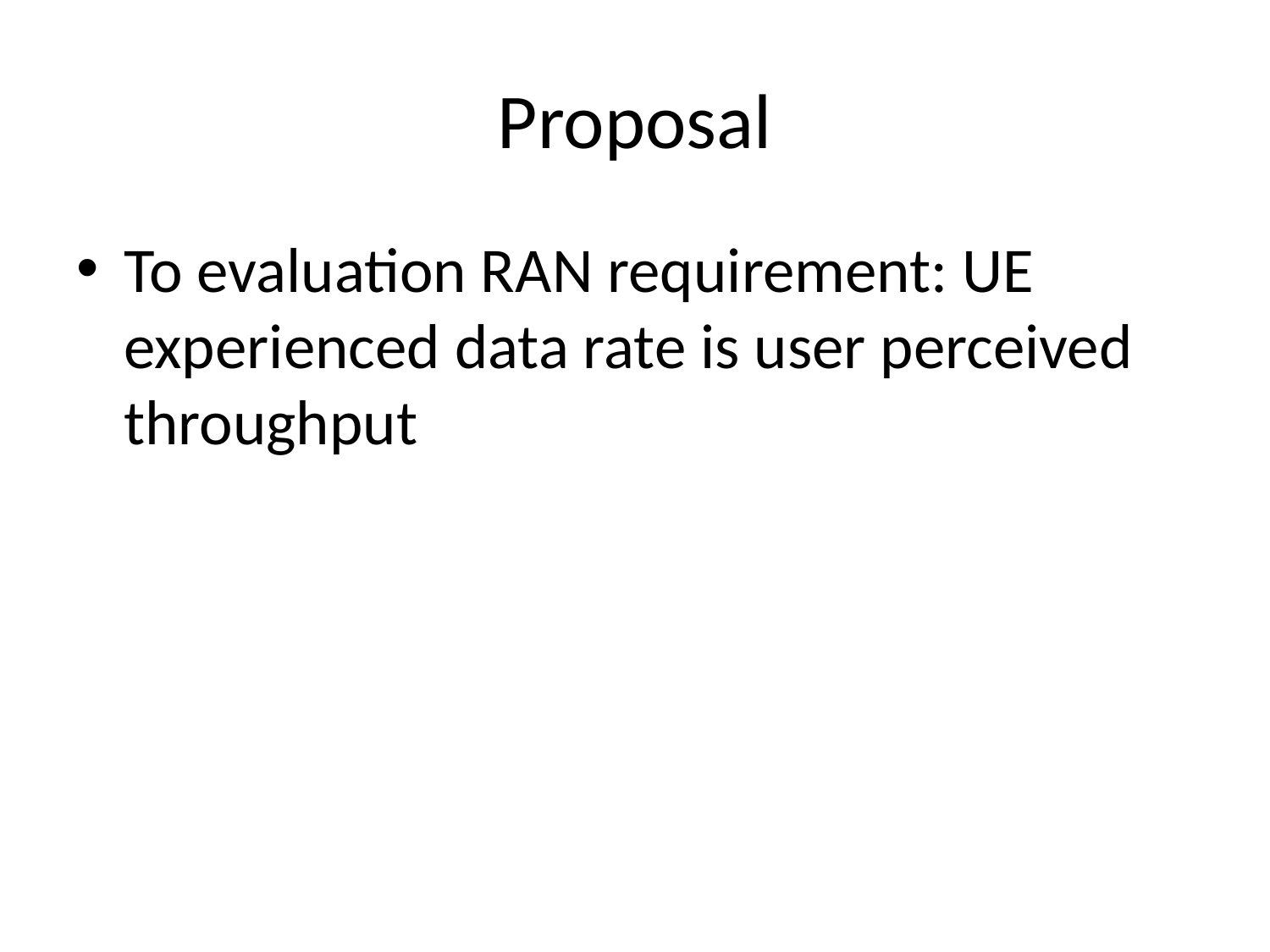

# Proposal
To evaluation RAN requirement: UE experienced data rate is user perceived throughput